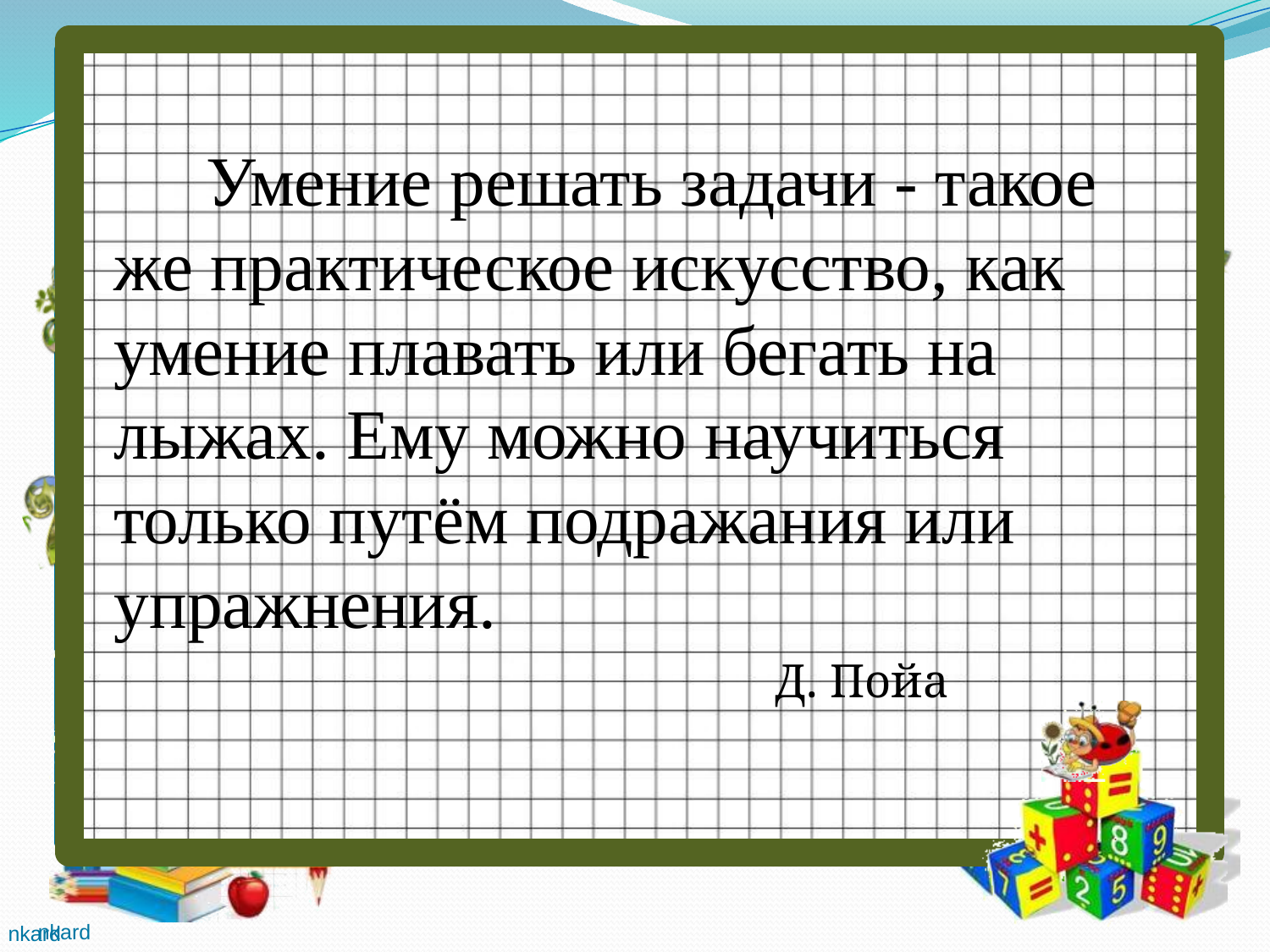

#
           Умение решать задачи - такое же практическое искусство, как умение плавать или бегать на лыжах. Ему можно научиться только путём подражания или упражнения.
                                                           Д. Пойа